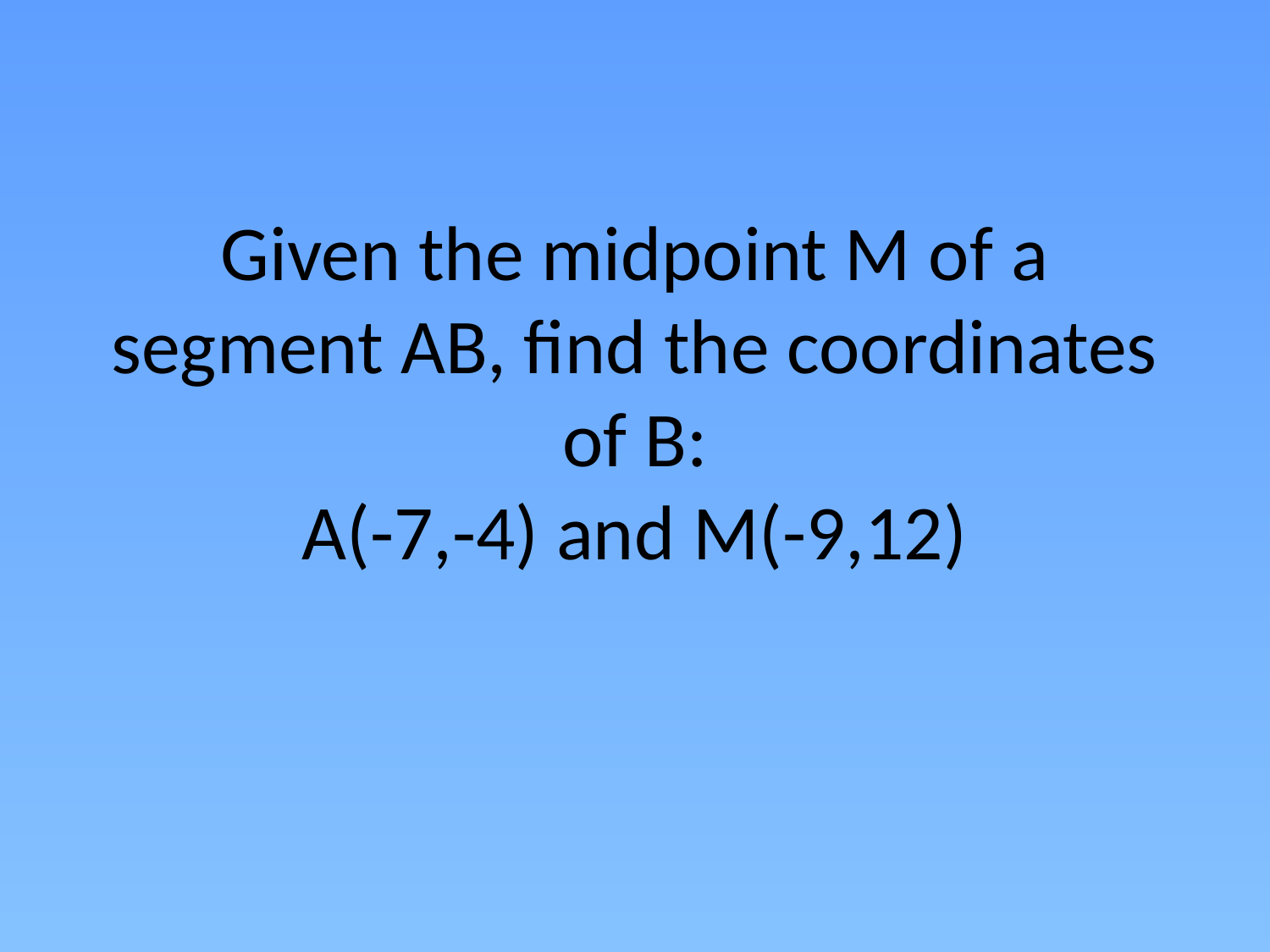

# Given the midpoint M of a segment AB, find the coordinates of B: A(-7,-4) and M(-9,12)